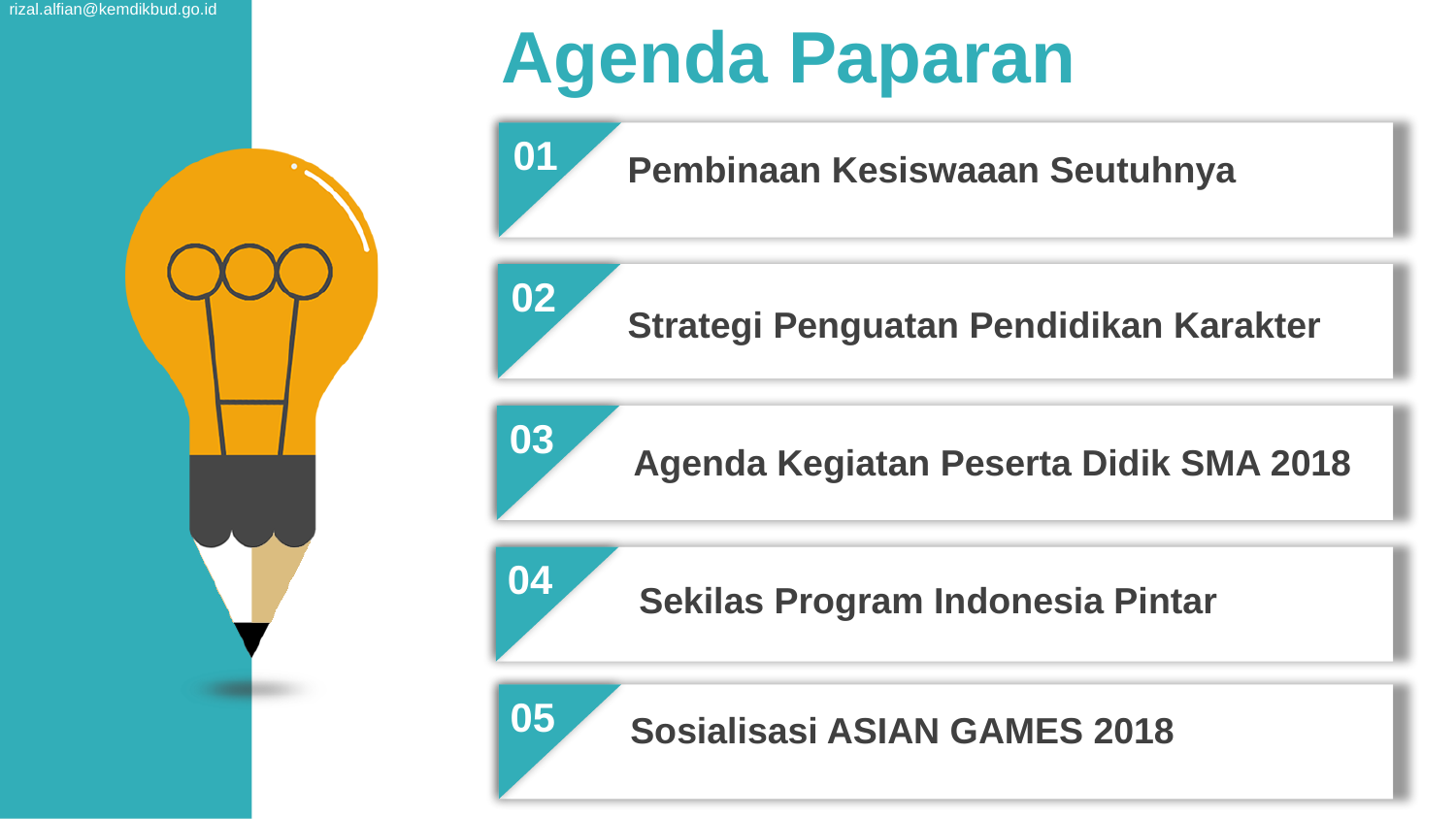

rizal.alfian@kemdikbud.go.id
Agenda Paparan

01
Pembinaan Kesiswaaan Seutuhnya
02

Strategi Penguatan Pendidikan Karakter

03

Agenda Kegiatan Peserta Didik SMA 2018

Sekilas Program Indonesia Pintar

04

05
Sosialisasi ASIAN GAMES 2018